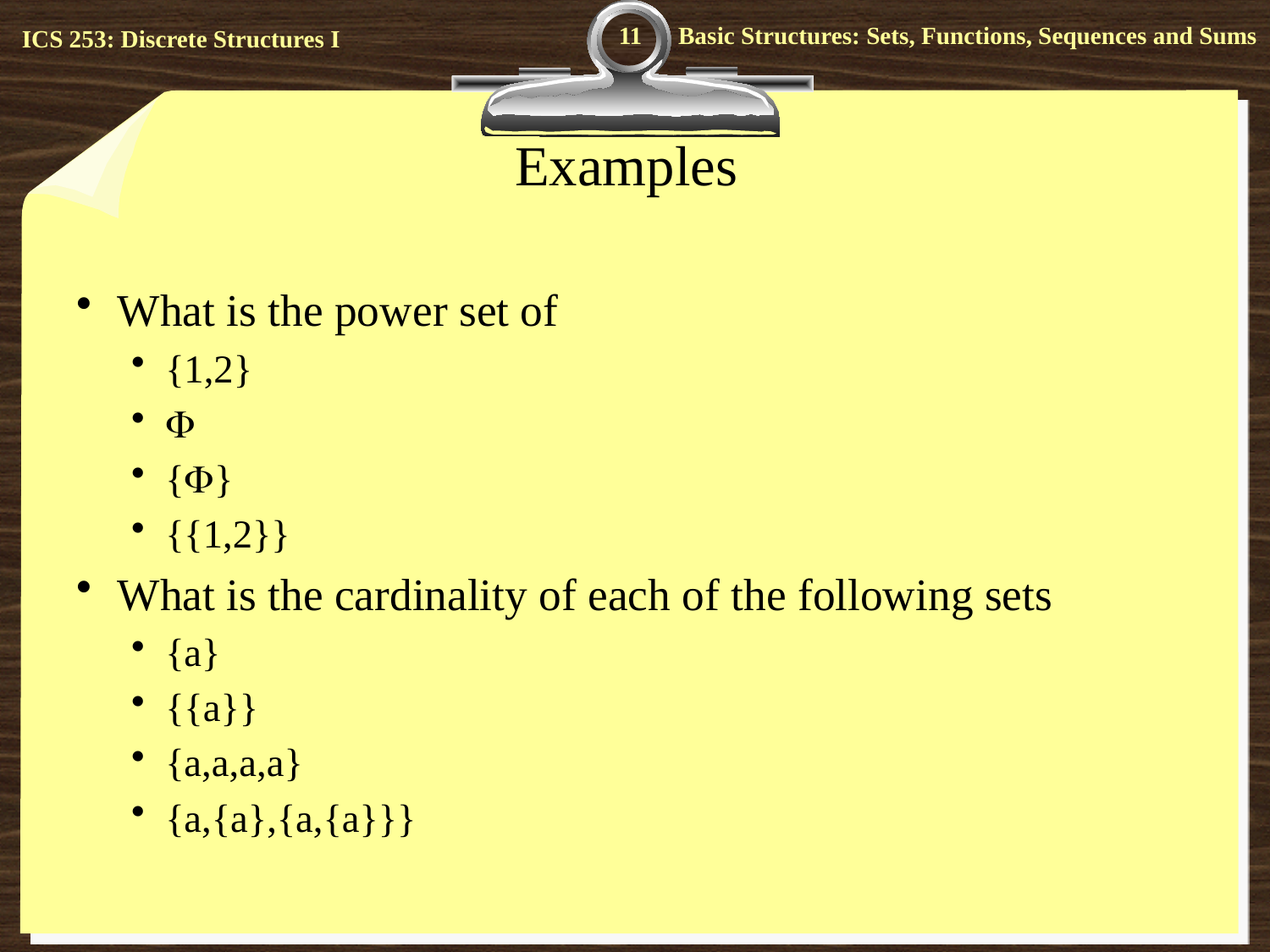

11
# Examples
What is the power set of
{1,2}
Φ
{Φ}
{{1,2}}
What is the cardinality of each of the following sets
{a}
{{a}}
{a,a,a,a}
{a,{a},{a,{a}}}